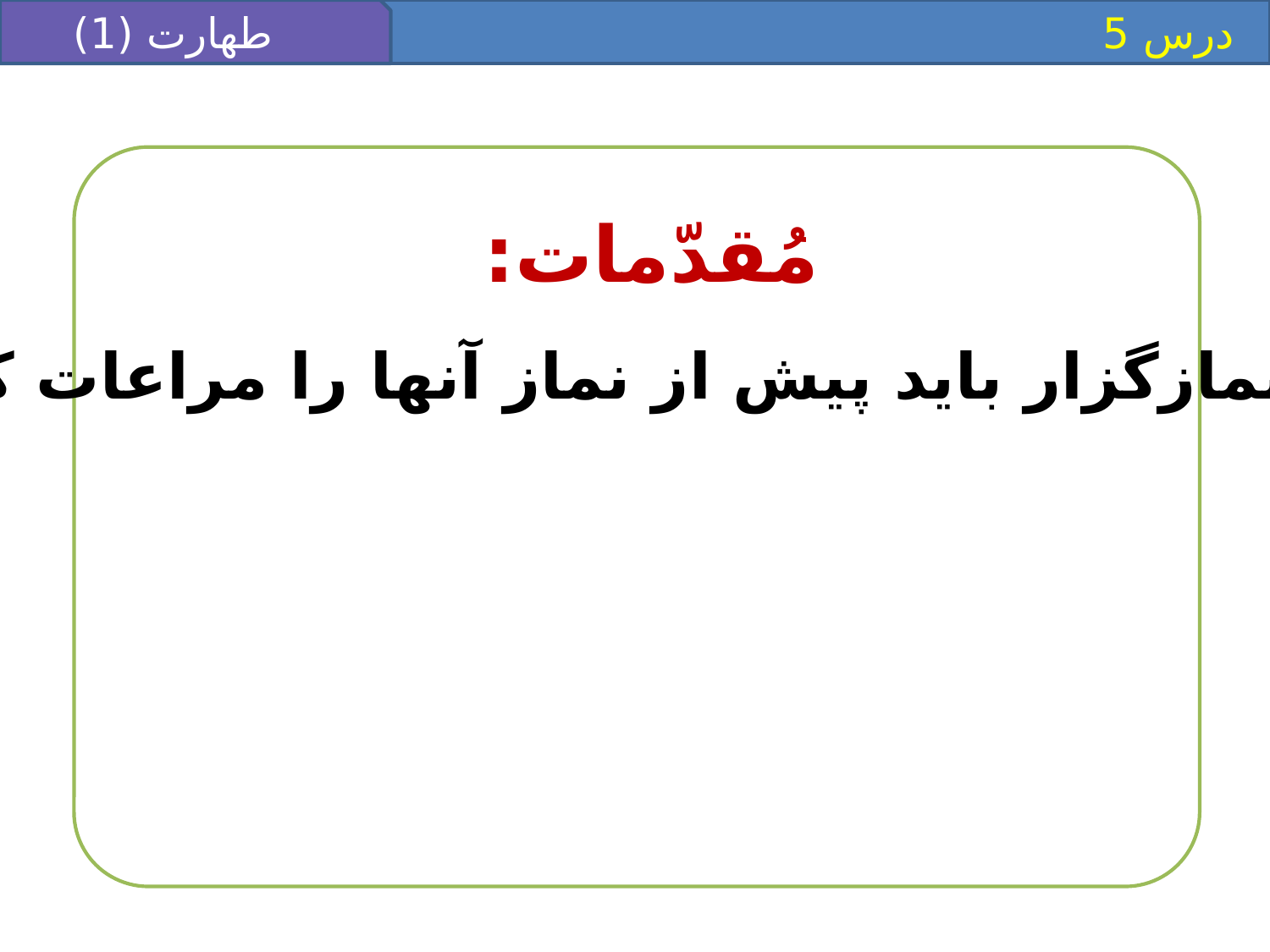

طهارت (1)
 درس 5

مُقدّمات:
كه نمازگزار بايد پيش از نماز آنها را مراعات كند.